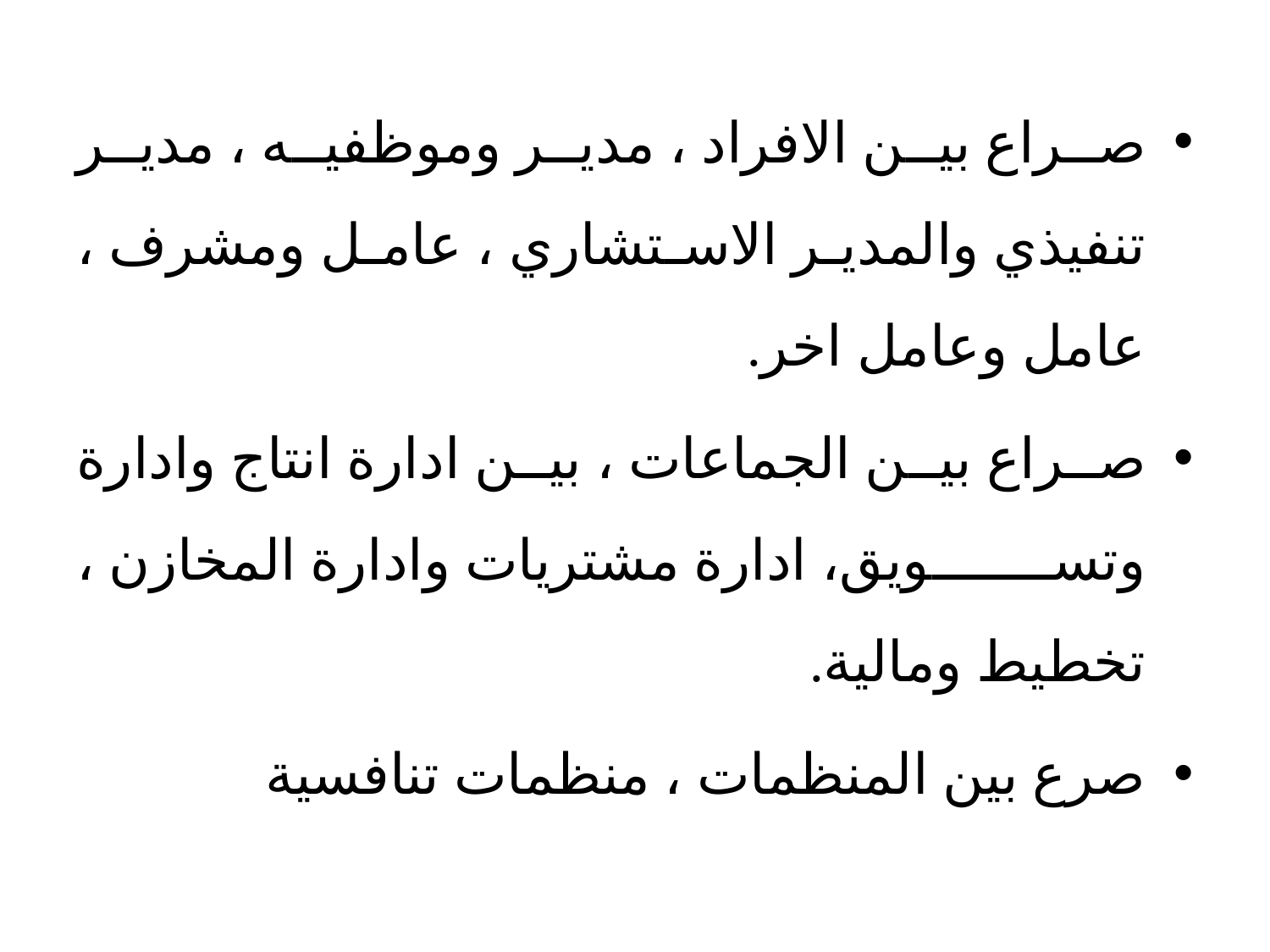

صراع بين الافراد ، مدير وموظفيه ، مدير تنفيذي والمدير الاستشاري ، عامل ومشرف ، عامل وعامل اخر.
صراع بين الجماعات ، بين ادارة انتاج وادارة وتسويق، ادارة مشتريات وادارة المخازن ، تخطيط ومالية.
صرع بين المنظمات ، منظمات تنافسية